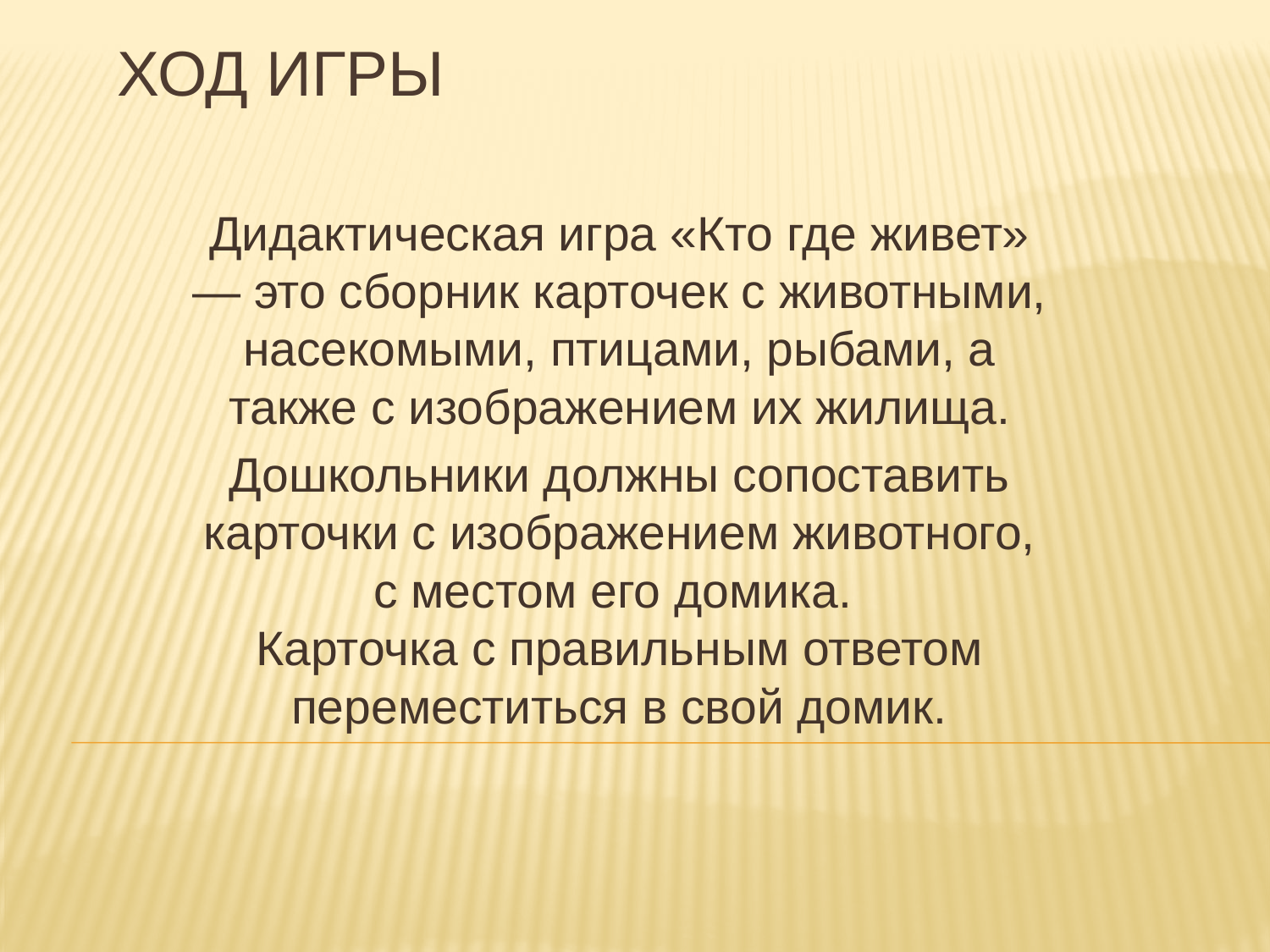

# Ход игры
Дидактическая игра «Кто где живет» — это сборник карточек с животными, насекомыми, птицами, рыбами, а также с изображением их жилища.
Дошкольники должны сопоставить карточки с изображением животного, с местом его домика.
Карточка с правильным ответом переместиться в свой домик.